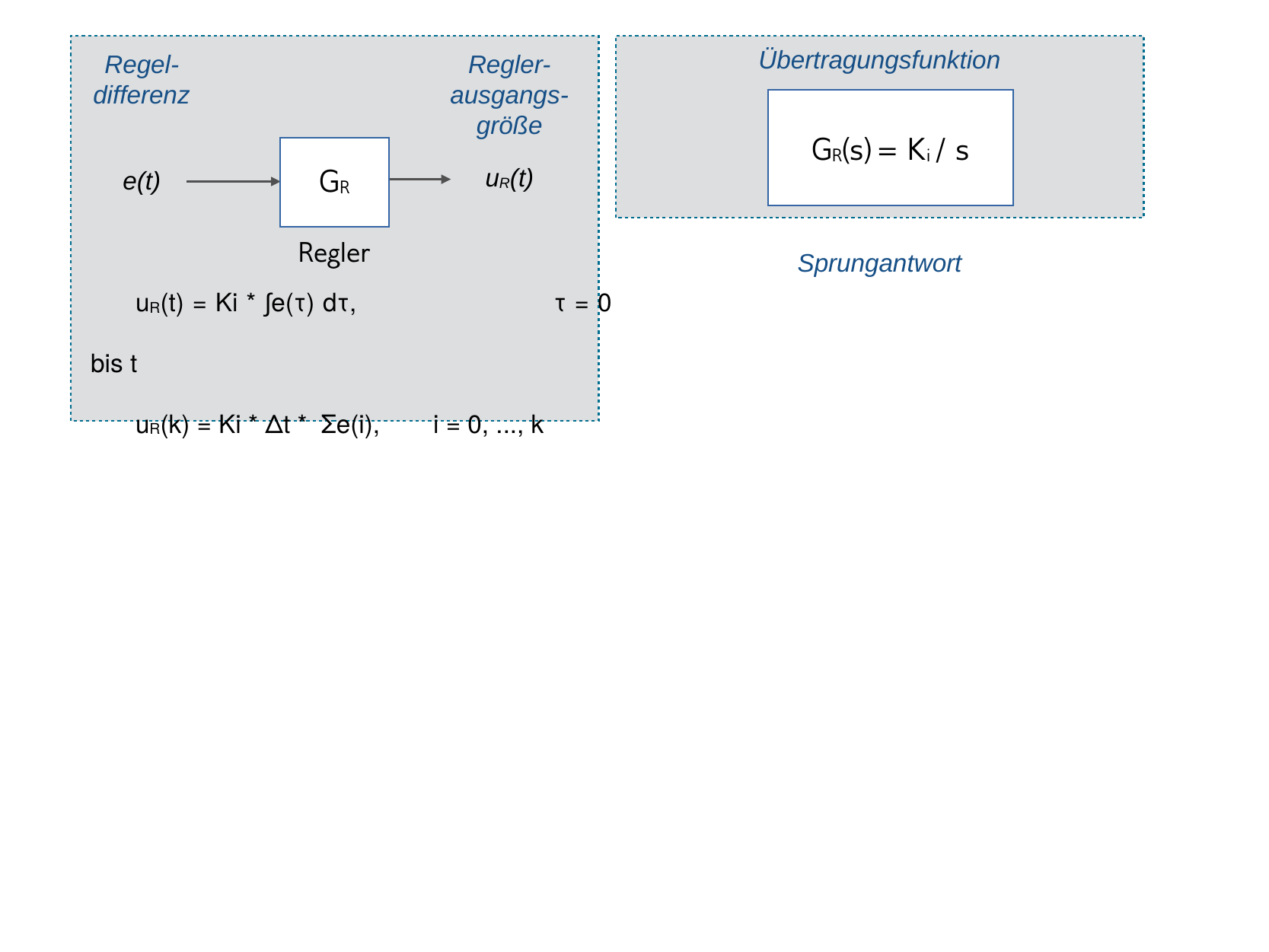

Übertragungsfunktion
Regler-ausgangs-größe
Regel-differenz

GR(s) = Ki / s

GR
uR(t)
e(t)

Regler
Sprungantwort
uR(t) = Ki * ∫e(τ) dτ,		τ = 0 bis t
uR(k) = Ki * Δt *  Σe(i),  	i = 0, ..., k